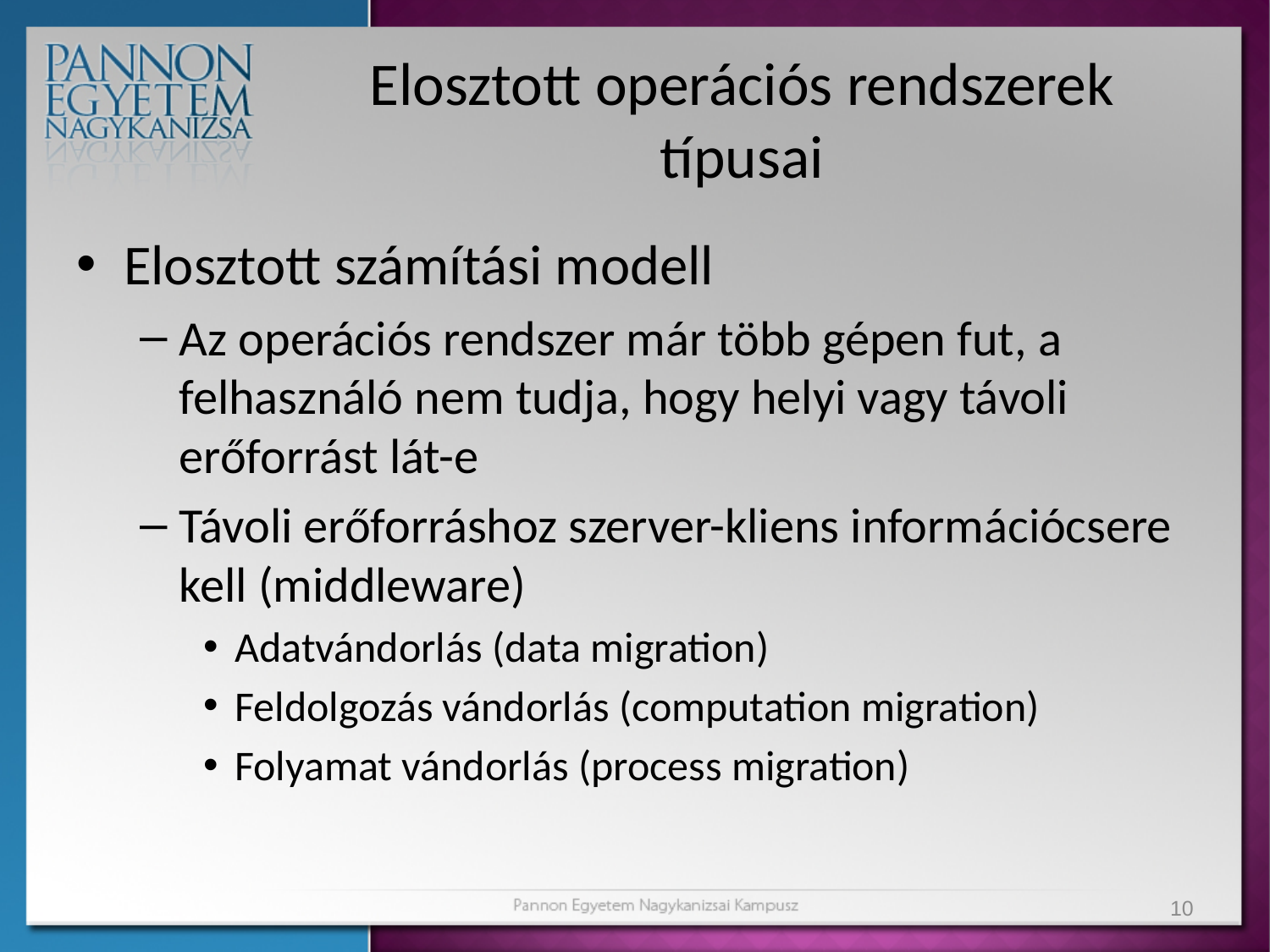

# Elosztott operációs rendszerek típusai
Elosztott számítási modell
Az operációs rendszer már több gépen fut, a felhasználó nem tudja, hogy helyi vagy távoli erőforrást lát-e
Távoli erőforráshoz szerver-kliens információcsere kell (middleware)
Adatvándorlás (data migration)
Feldolgozás vándorlás (computation migration)
Folyamat vándorlás (process migration)
10